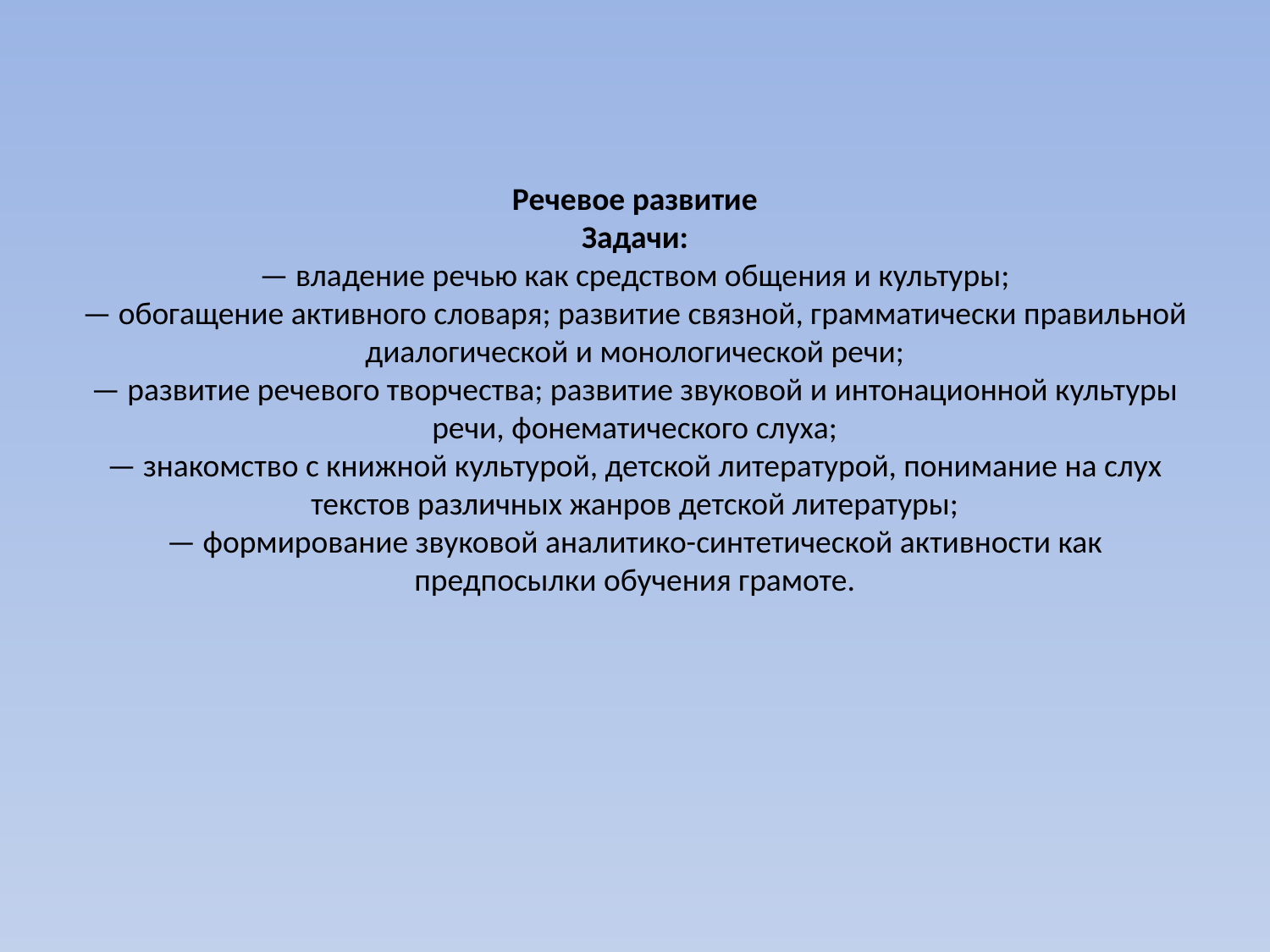

# Речевое развитие Задачи: — владение речью как средством общения и культуры; — обогащение активного словаря; развитие связной, грамматически правильной диалогической и монологической речи; — развитие речевого творчества; развитие звуковой и интонационной культуры речи, фонематического слуха; — знакомство с книжной культурой, детской литературой, понимание на слух текстов различных жанров детской литературы; — формирование звуковой аналитико-синтетической активности как предпосылки обучения грамоте.